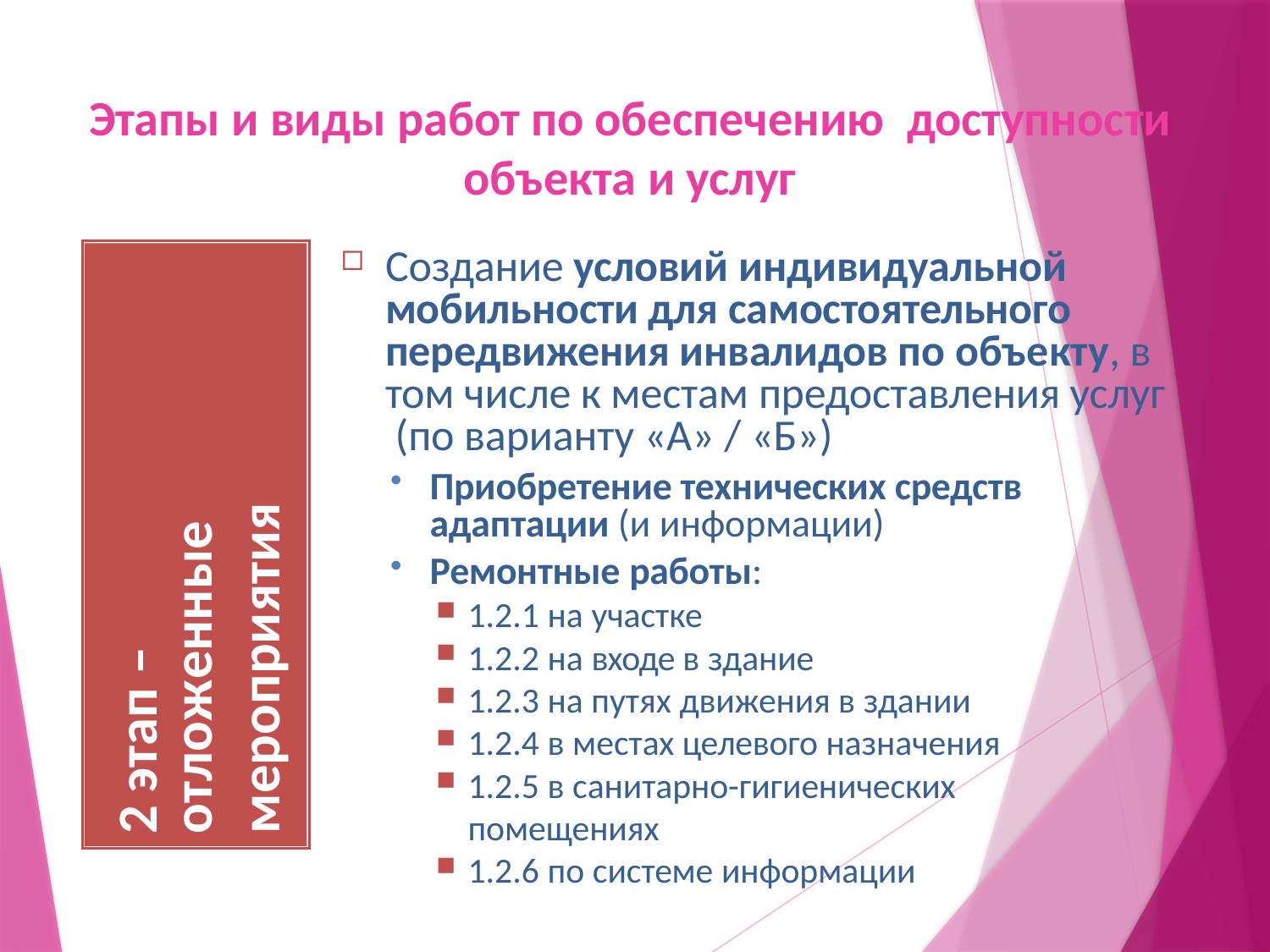

# Этапы и виды работ по обеспечению  доступности объекта и услуг
Создание условий индивидуальной  мобильности для самостоятельного  передвижения инвалидов по объекту, в  том числе к местам предоставления услуг  (по варианту «А» / «Б»)
Приобретение технических средств  адаптации (и информации)
Ремонтные работы:
1.2.1 на участке
1.2.2 на входе в здание
1.2.3 на путях движения в здании
1.2.4 в местах целевого назначения
1.2.5 в санитарно-гигиенических помещениях
1.2.6 по системе информации

2 этап –отложенные
мероприятия